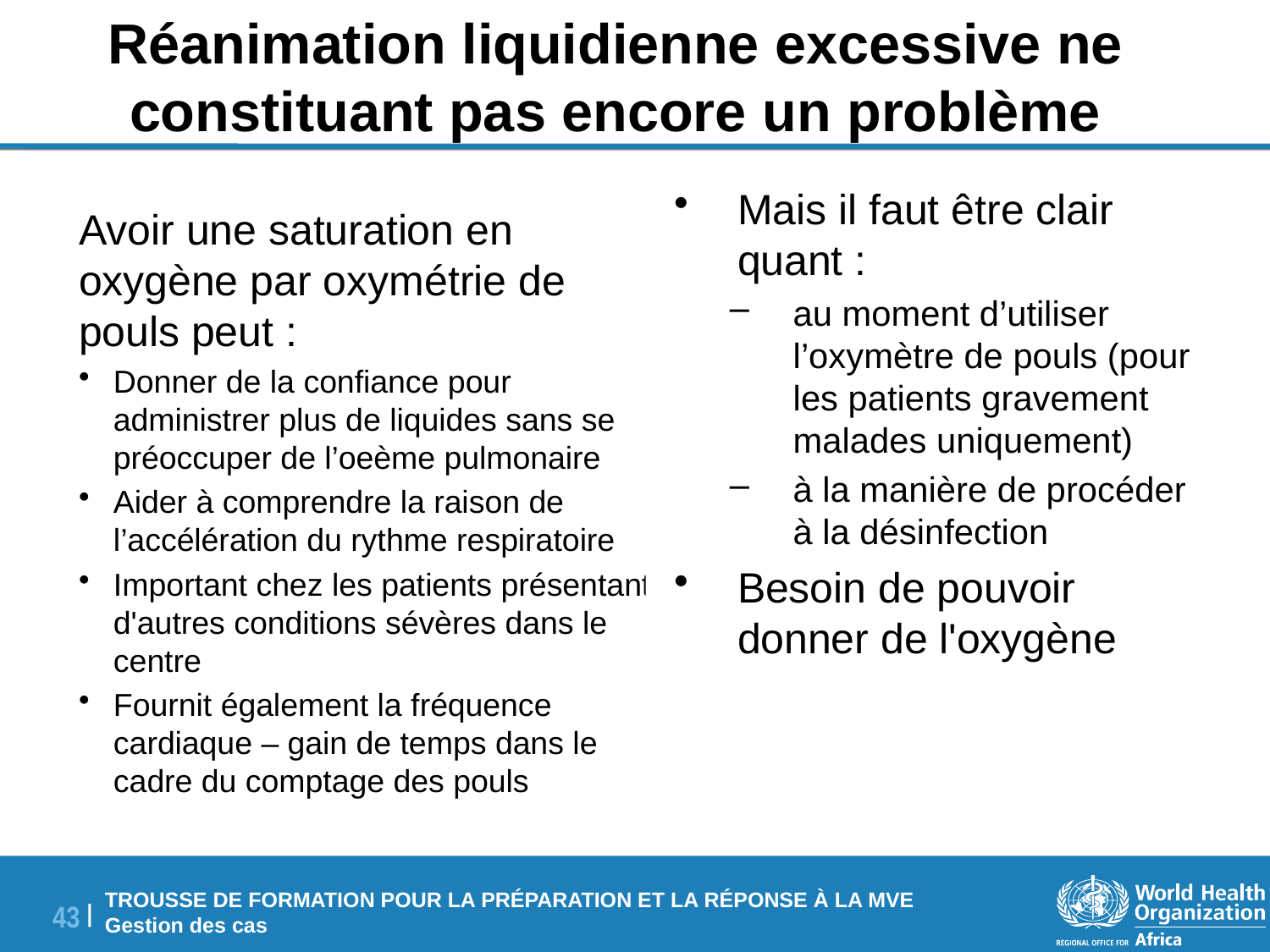

# Réanimation liquidienne excessive ne constituant pas encore un problème
Mais il faut être clair quant :
au moment d’utiliser l’oxymètre de pouls (pour les patients gravement malades uniquement)
à la manière de procéder à la désinfection
Besoin de pouvoir donner de l'oxygène

Avoir une saturation en oxygène par oxymétrie de pouls peut :
Donner de la confiance pour administrer plus de liquides sans se préoccuper de l’oeème pulmonaire
Aider à comprendre la raison de l’accélération du rythme respiratoire
Important chez les patients présentant d'autres conditions sévères dans le centre
Fournit également la fréquence cardiaque – gain de temps dans le cadre du comptage des pouls